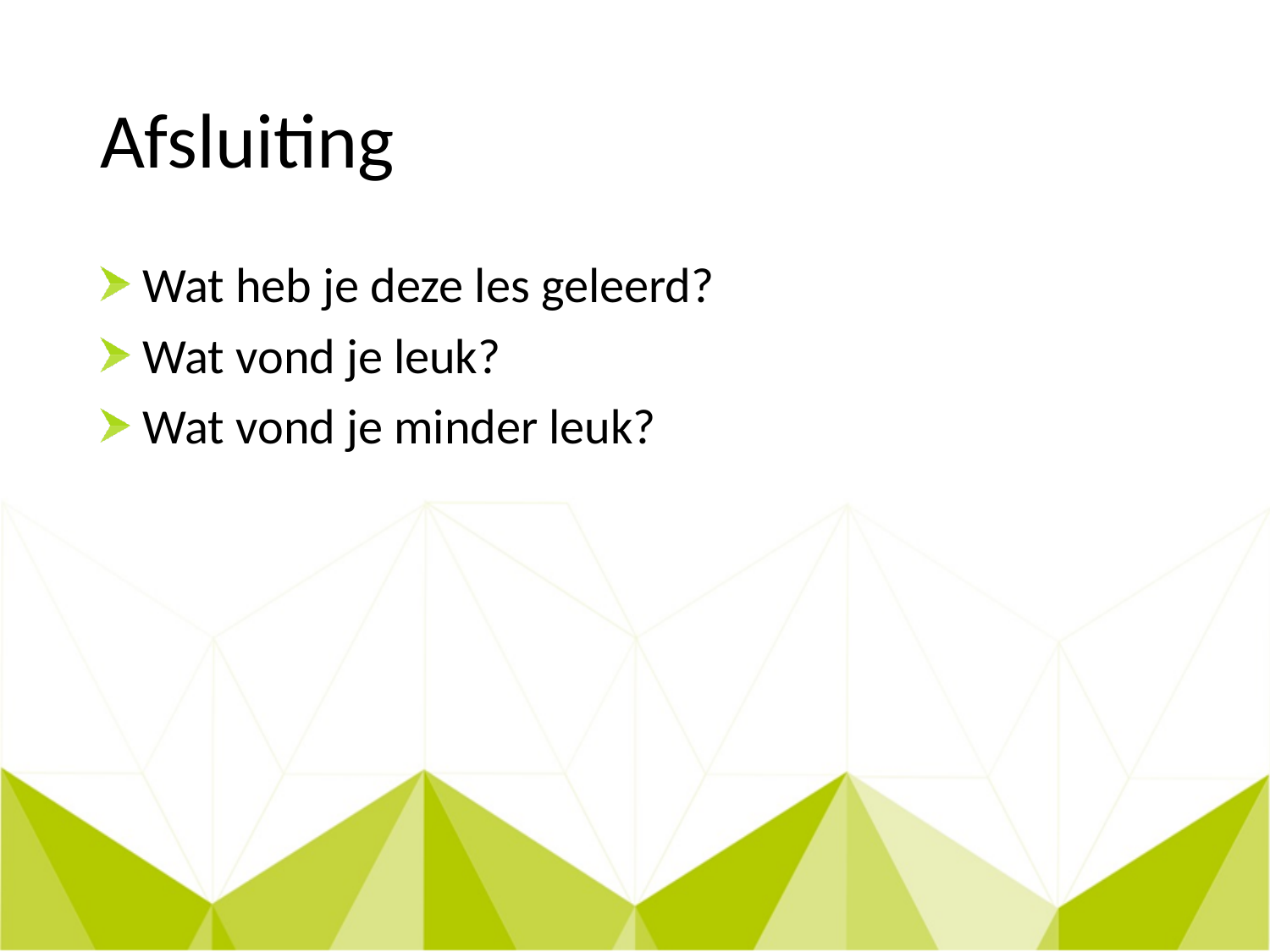

# Afsluiting
 Wat heb je deze les geleerd?
 Wat vond je leuk?
 Wat vond je minder leuk?